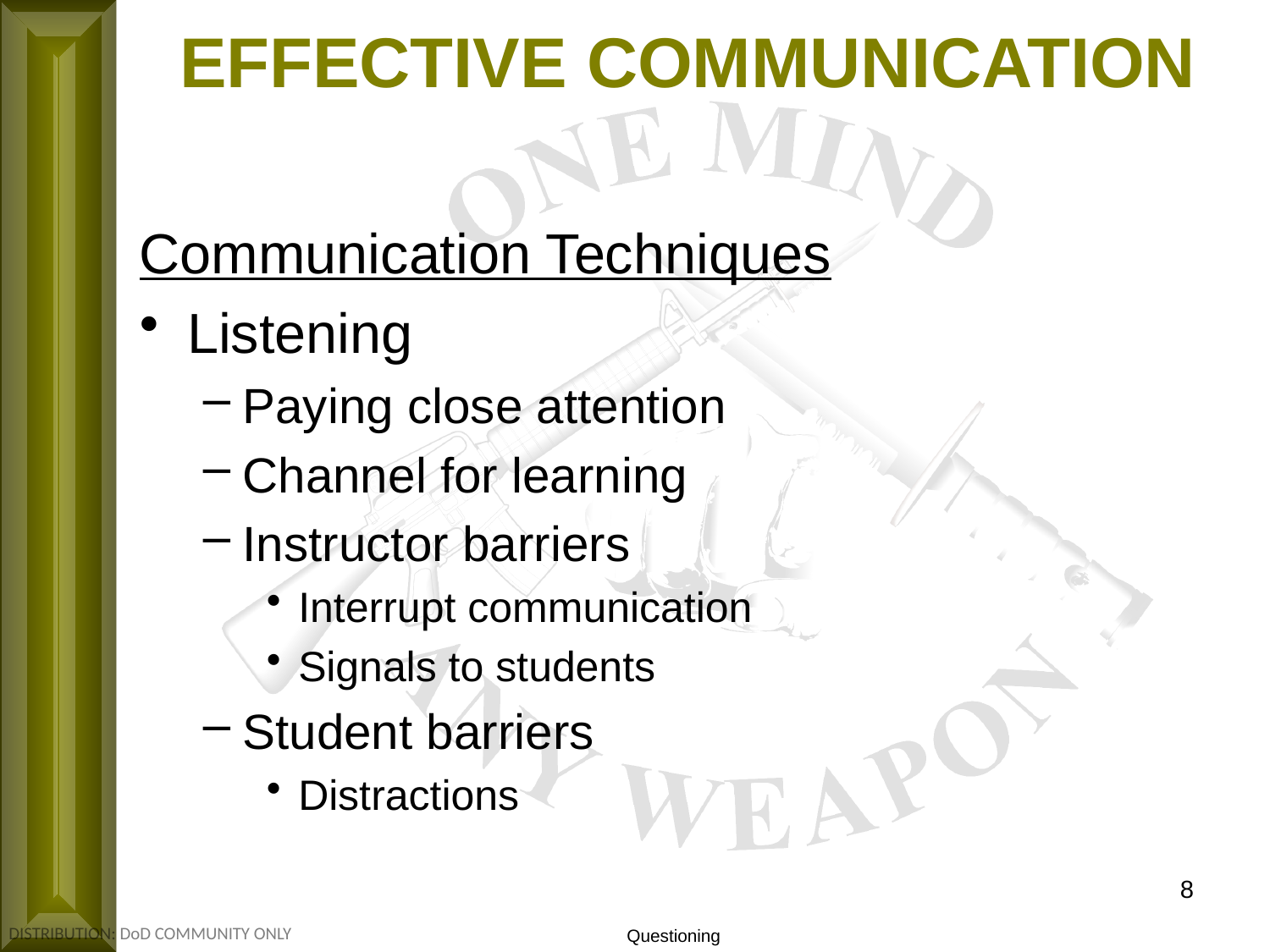

EFFECTIVE COMMUNICATION
Communication Techniques
Listening
Paying close attention
Channel for learning
Instructor barriers
Interrupt communication
Signals to students
Student barriers
Distractions
8
Questioning